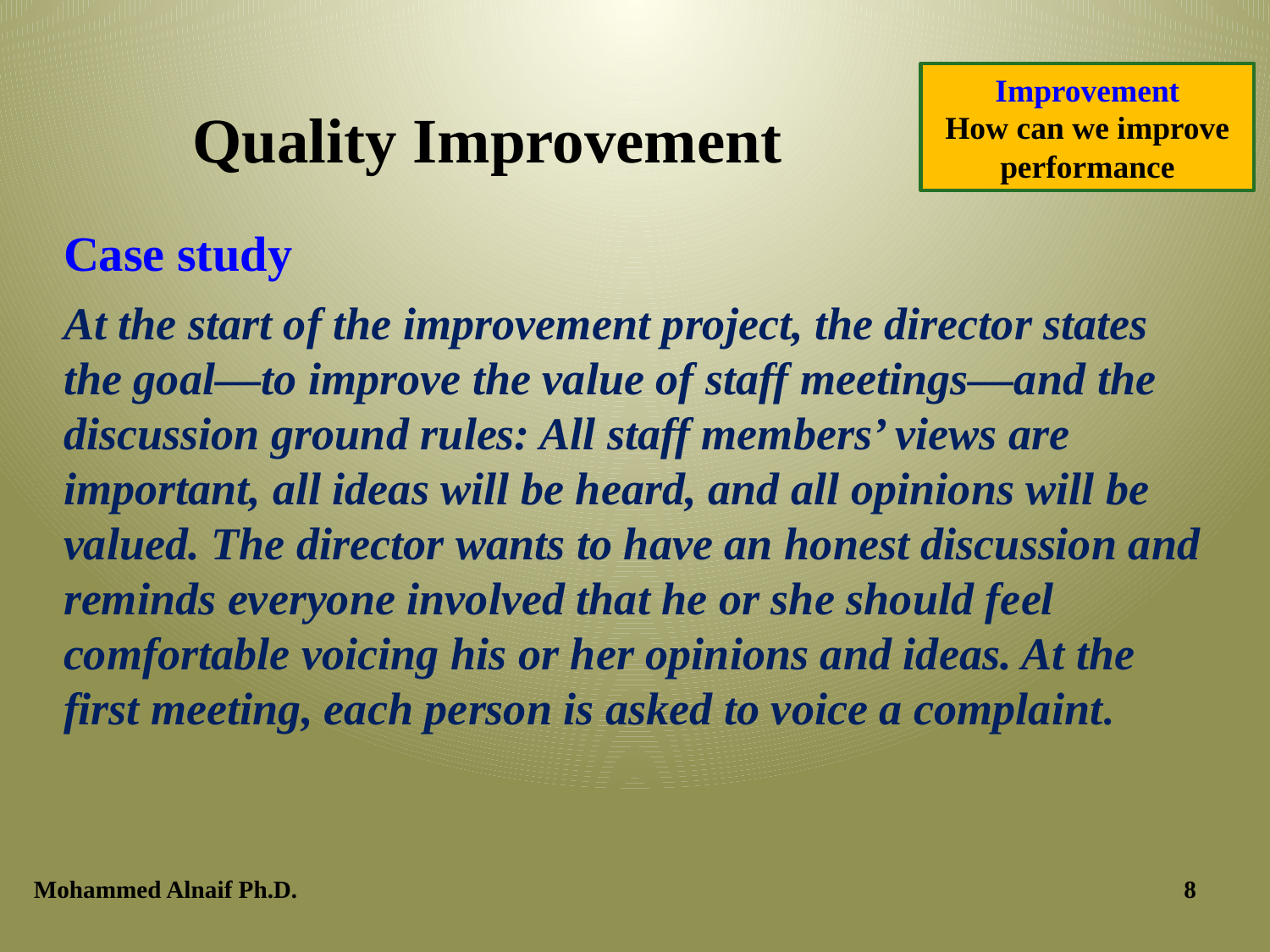

Improvement
How can we improve performance
# Quality Improvement
Case study
At the start of the improvement project, the director states the goal—to improve the value of staff meetings—and the discussion ground rules: All staff members’ views are important, all ideas will be heard, and all opinions will be valued. The director wants to have an honest discussion and reminds everyone involved that he or she should feel comfortable voicing his or her opinions and ideas. At the first meeting, each person is asked to voice a complaint.
Mohammed Alnaif Ph.D.
8